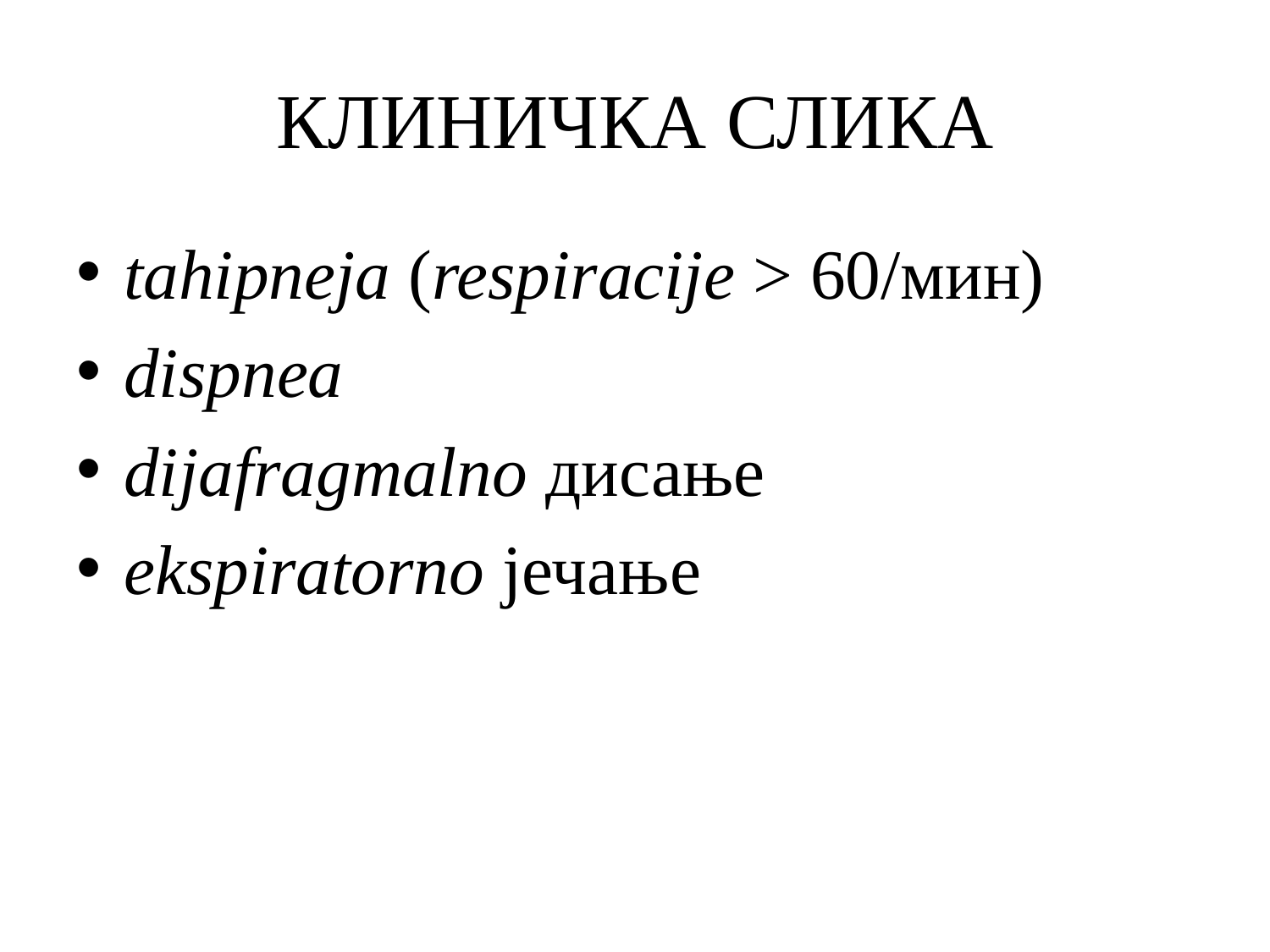

# КЛИНИЧКА СЛИКА
tahipneja (respiracije > 60/мин)
dispnea
dijafragmalno дисање
ekspiratorno јечањe